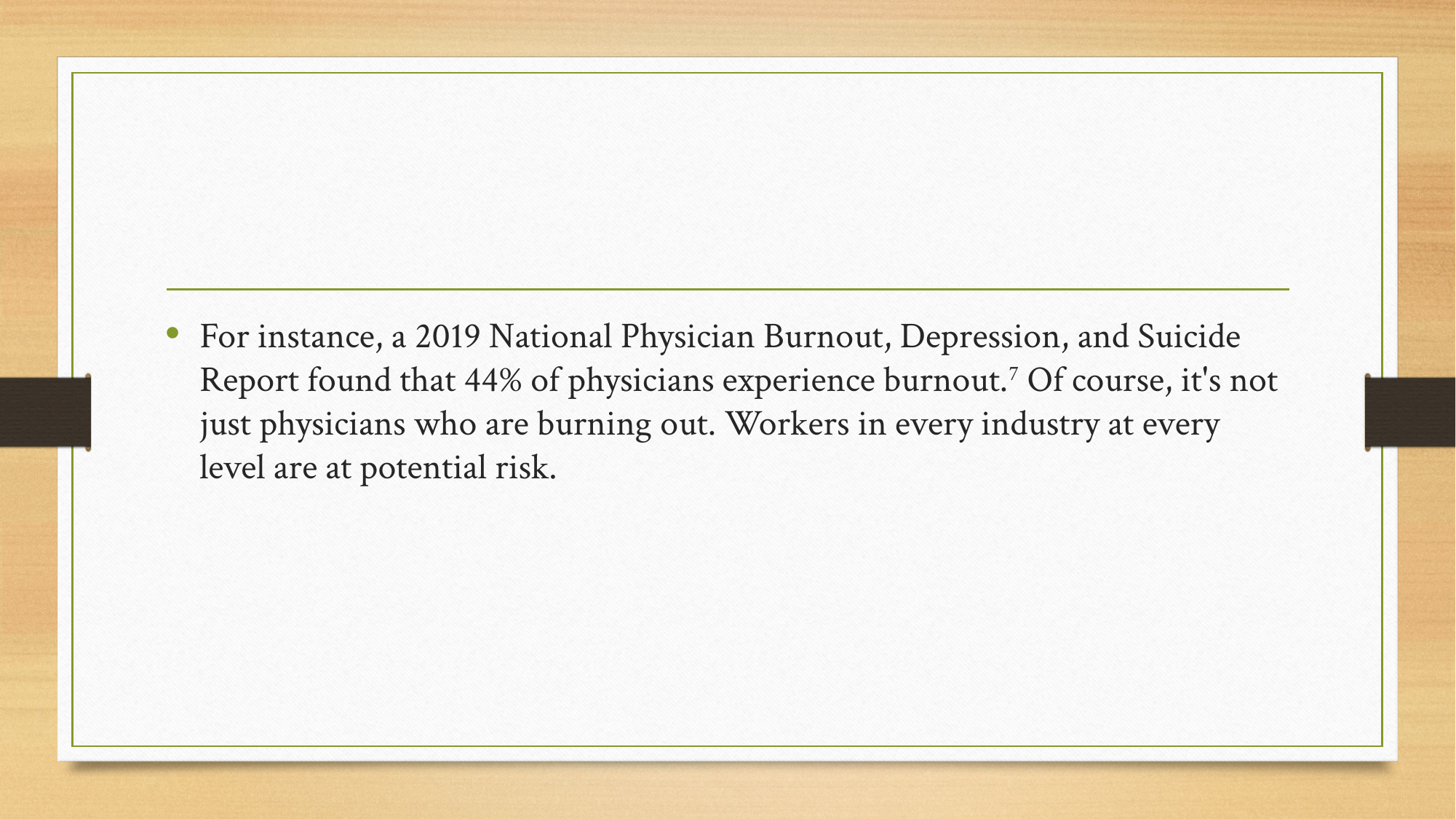

#
For instance, a 2019 National Physician Burnout, Depression, and Suicide Report found that 44% of physicians experience burnout.7 Of course, it's not just physicians who are burning out. Workers in every industry at every level are at potential risk.